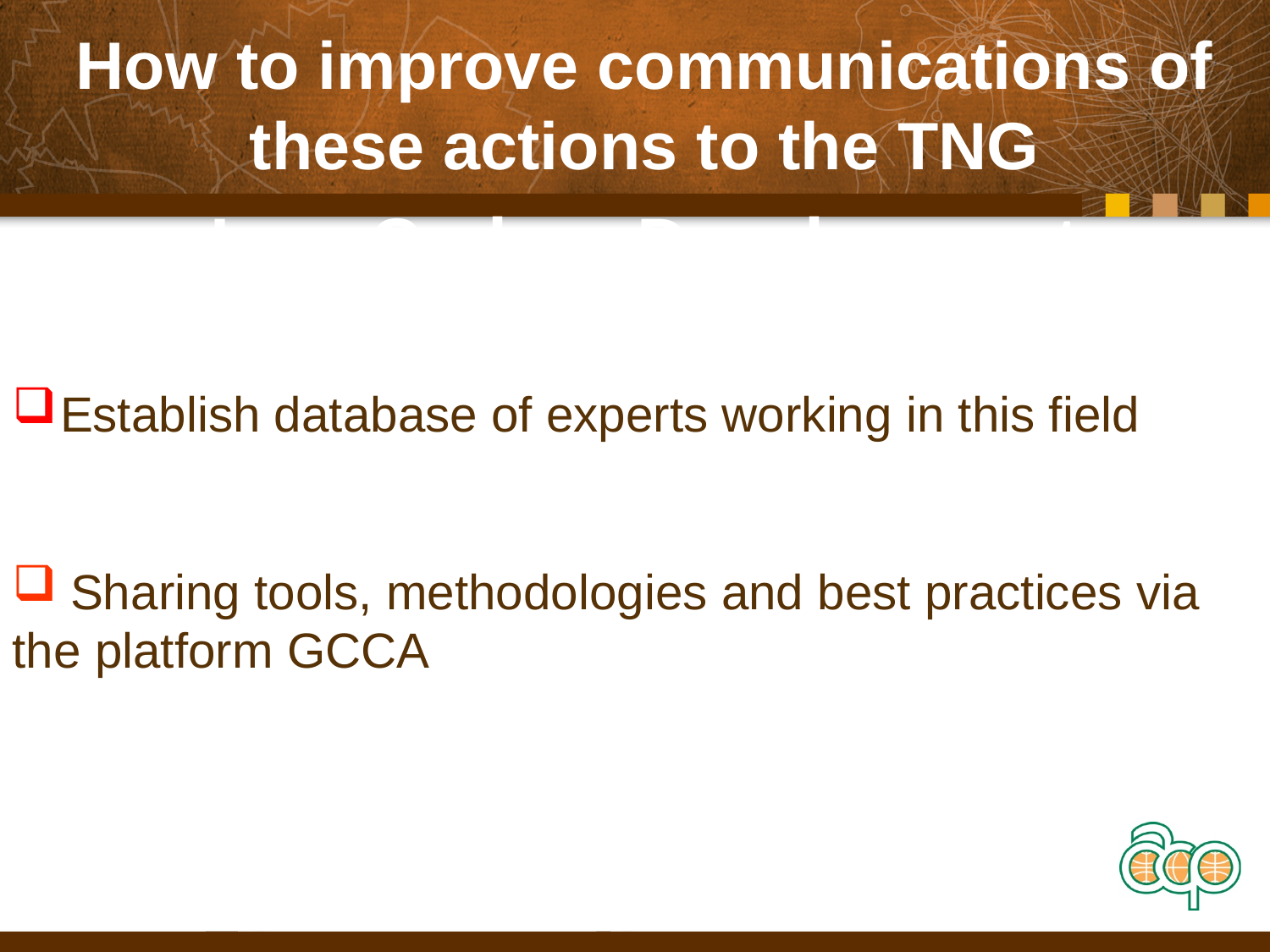

How to improve communications of these actions to the TNG
Low Carbon Development

Establish database of experts working in this field

 Sharing tools, methodologies and best practices via the platform GCCA